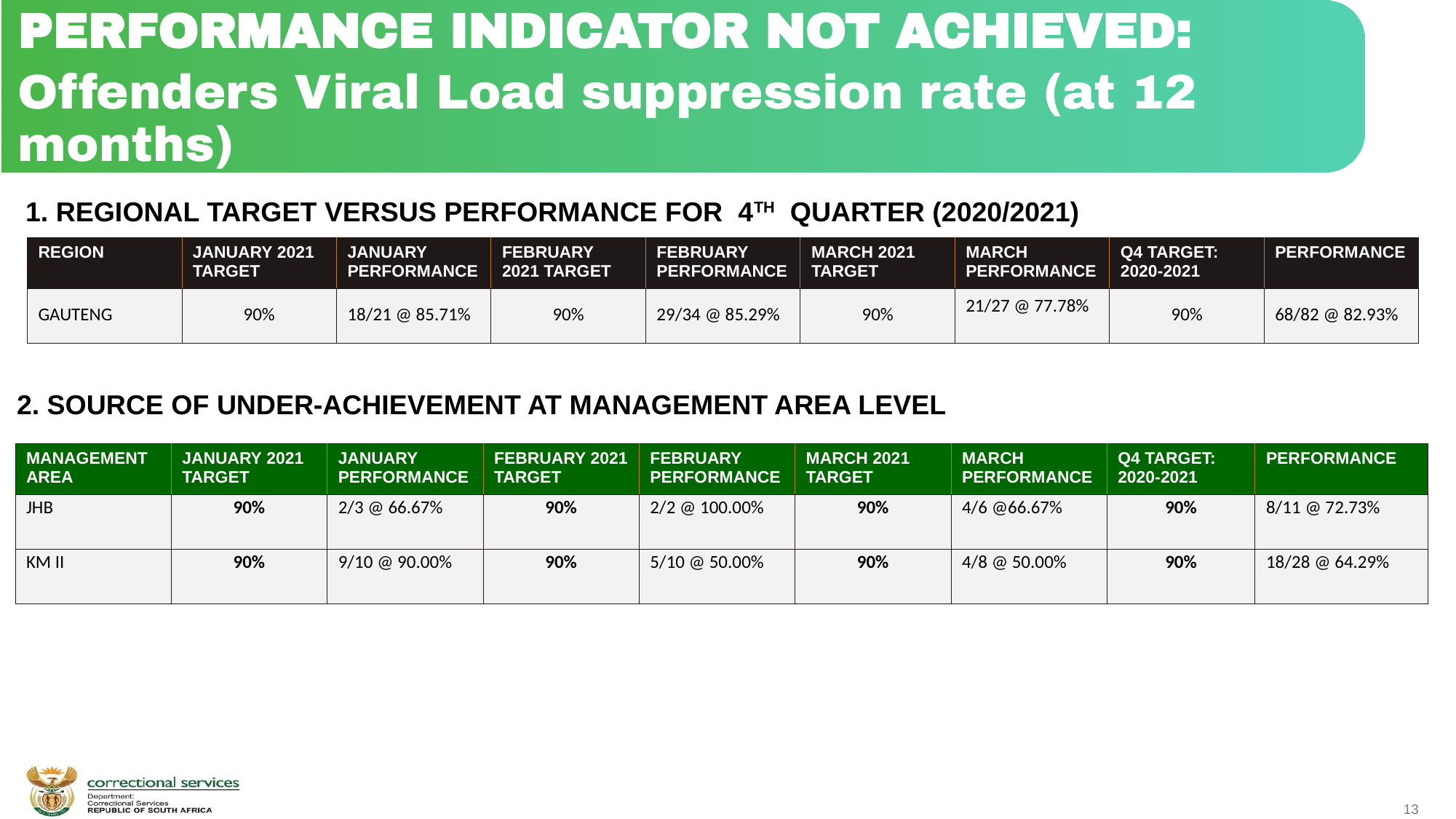

PERFORMANCE INDICATOR NOT ACHIEVED:
Offenders Viral Load suppression rate (at 12 months)

1. REGIONAL TARGET VERSUS PERFORMANCE FOR  4TH  QUARTER (2020/2021)
| REGION | JANUARY 2021 TARGET | JANUARY PERFORMANCE | FEBRUARY 2021 TARGET | FEBRUARY PERFORMANCE | MARCH 2021 TARGET | MARCH PERFORMANCE | Q4 TARGET: 2020-2021 | PERFORMANCE |
| --- | --- | --- | --- | --- | --- | --- | --- | --- |
| GAUTENG | 90% | 18/21 @ 85.71% | 90% | 29/34 @ 85.29% | 90% | 21/27 @ 77.78% | 90% | 68/82 @ 82.93% |
     2. SOURCE OF UNDER-ACHIEVEMENT AT MANAGEMENT AREA LEVEL
| MANAGEMENT AREA | JANUARY 2021 TARGET | JANUARY PERFORMANCE | FEBRUARY 2021 TARGET | FEBRUARY PERFORMANCE | MARCH 2021 TARGET | MARCH PERFORMANCE | Q4 TARGET: 2020-2021 | PERFORMANCE |
| --- | --- | --- | --- | --- | --- | --- | --- | --- |
| JHB | 90% | 2/3 @ 66.67% | 90% | 2/2 @ 100.00% | 90% | 4/6 @66.67% | 90% | 8/11 @ 72.73% |
| KM II | 90% | 9/10 @ 90.00% | 90% | 5/10 @ 50.00% | 90% | 4/8 @ 50.00% | 90% | 18/28 @ 64.29% |